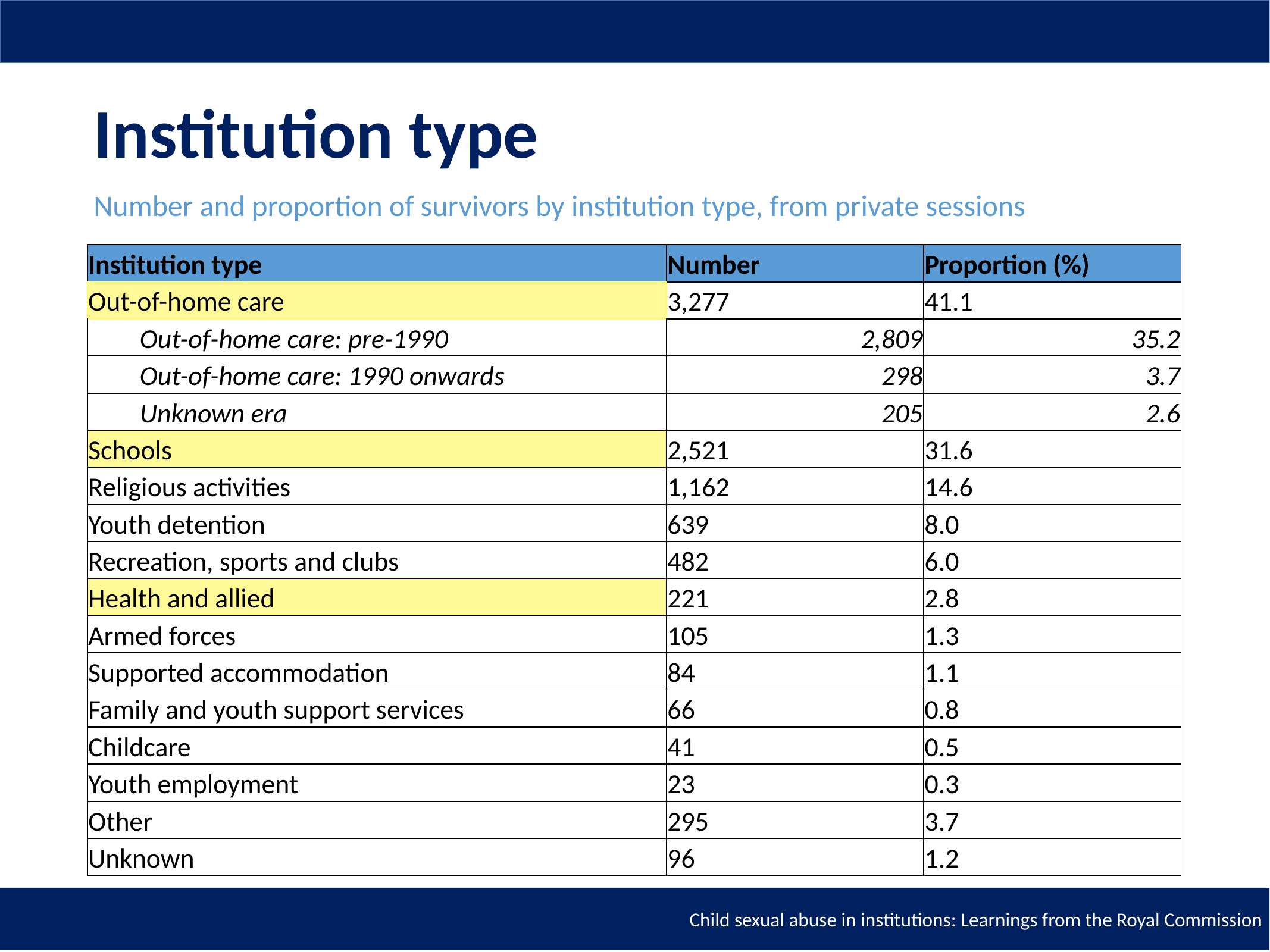

# Institution type
Number and proportion of survivors by institution type, from private sessions
| Institution type | Number | Proportion (%) |
| --- | --- | --- |
| Out-of-home care | 3,277 | 41.1 |
| Out-of-home care: pre-1990 | 2,809 | 35.2 |
| Out-of-home care: 1990 onwards | 298 | 3.7 |
| Unknown era | 205 | 2.6 |
| Schools | 2,521 | 31.6 |
| Religious activities | 1,162 | 14.6 |
| Youth detention | 639 | 8.0 |
| Recreation, sports and clubs | 482 | 6.0 |
| Health and allied | 221 | 2.8 |
| Armed forces | 105 | 1.3 |
| Supported accommodation | 84 | 1.1 |
| Family and youth support services | 66 | 0.8 |
| Childcare | 41 | 0.5 |
| Youth employment | 23 | 0.3 |
| Other | 295 | 3.7 |
| Unknown | 96 | 1.2 |

   Child sexual abuse in institutions: Learnings from the Royal Commission